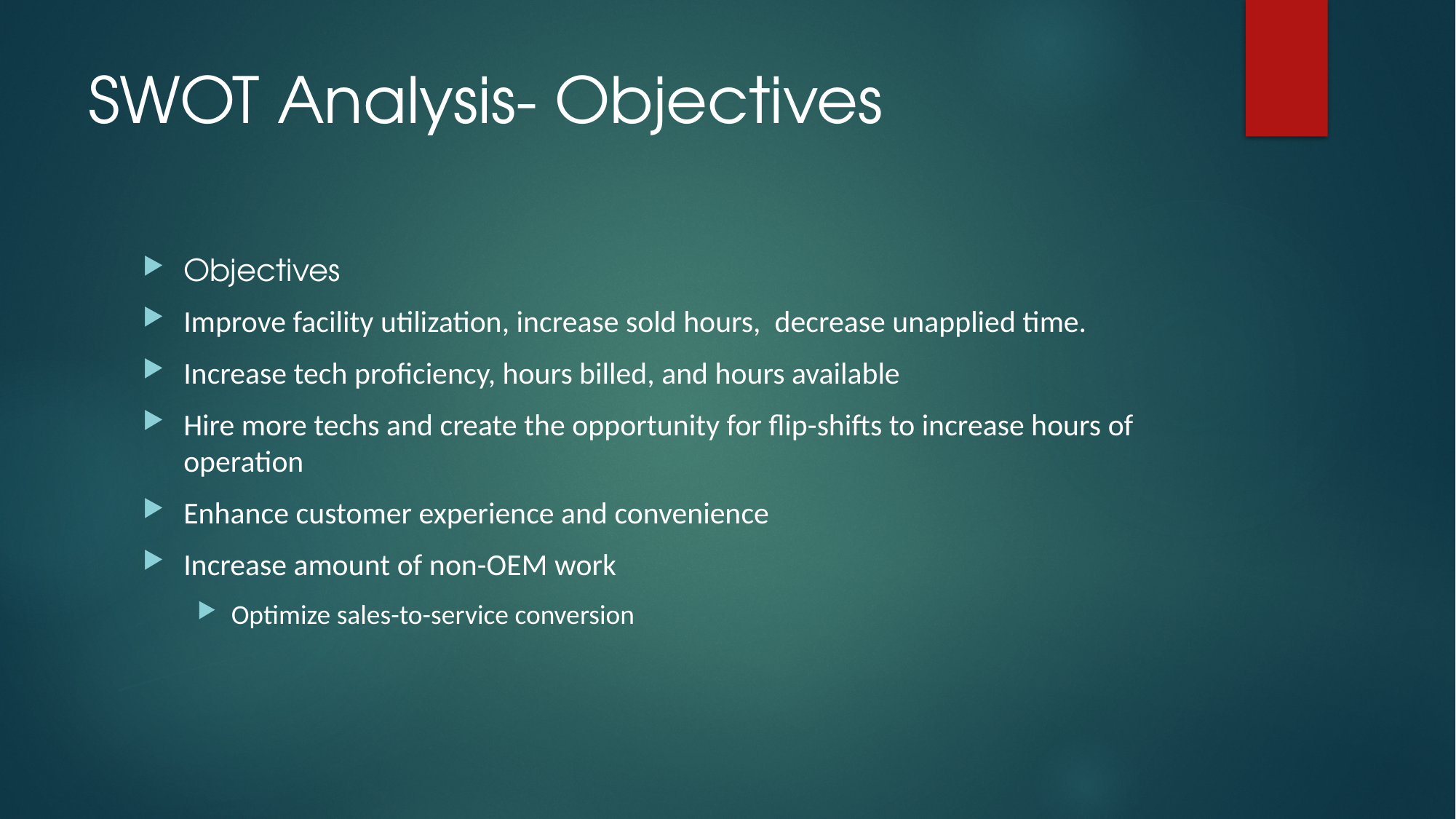

# SWOT Analysis- Objectives
Objectives
Improve facility utilization, increase sold hours,  decrease unapplied time.
Increase tech proficiency, hours billed, and hours available
Hire more techs and create the opportunity for flip-shifts to increase hours of operation
Enhance customer experience and convenience
Increase amount of non-OEM work
Optimize sales-to-service conversion